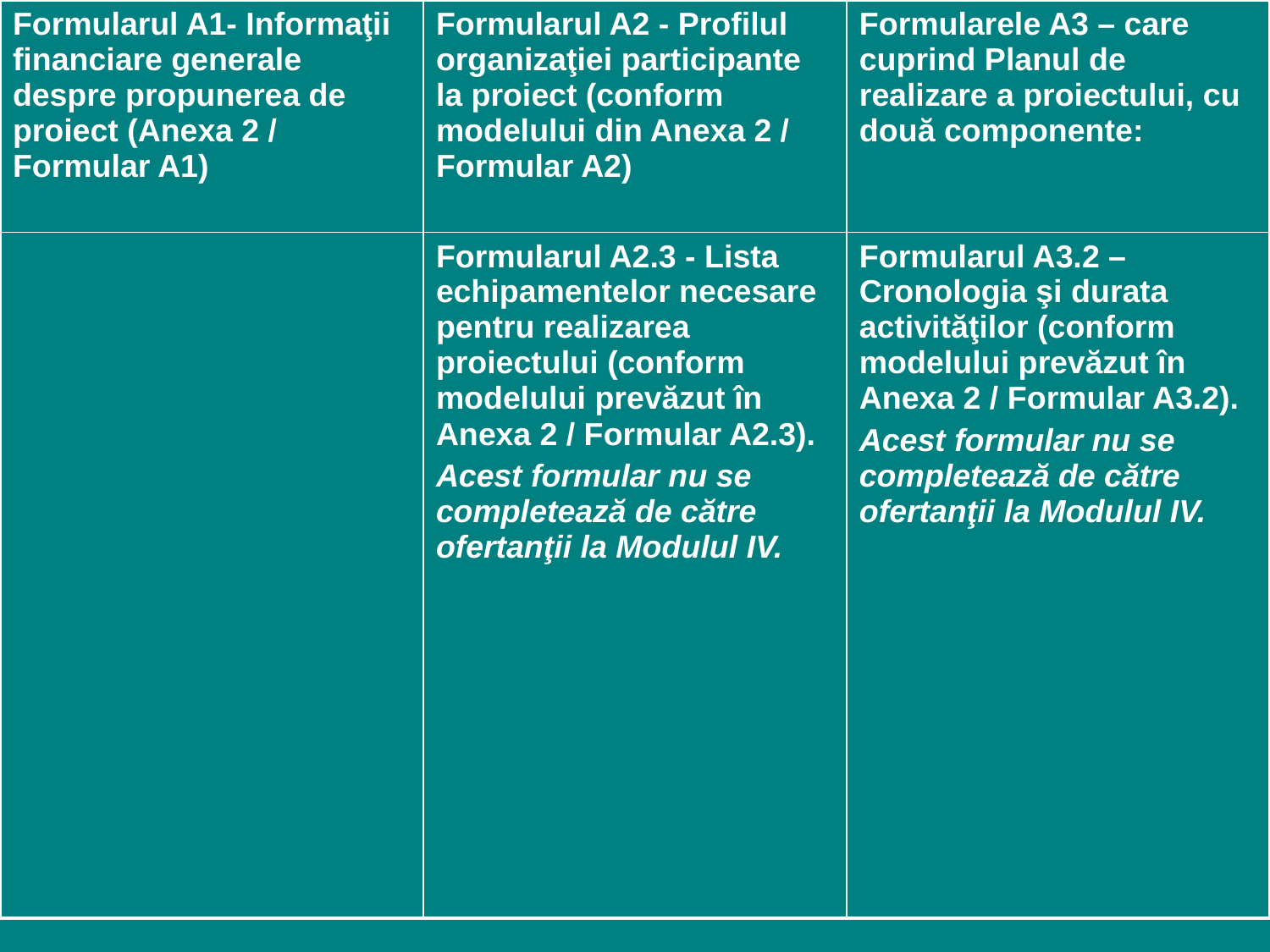

| Formularul A1- Informaţii financiare generale despre propunerea de proiect (Anexa 2 / Formular A1) | Formularul A2 - Profilul organizaţiei participante la proiect (conform modelului din Anexa 2 / Formular A2) | Formularele A3 – care cuprind Planul de realizare a proiectului, cu două componente: |
| --- | --- | --- |
|  | Formularul A2.3 - Lista echipamentelor necesare pentru realizarea proiectului (conform modelului prevăzut în Anexa 2 / Formular A2.3). Acest formular nu se completează de către ofertanţii la Modulul IV. | Formularul A3.2 – Cronologia şi durata activităţilor (conform modelului prevăzut în Anexa 2 / Formular A3.2). Acest formular nu se completează de către ofertanţii la Modulul IV. |